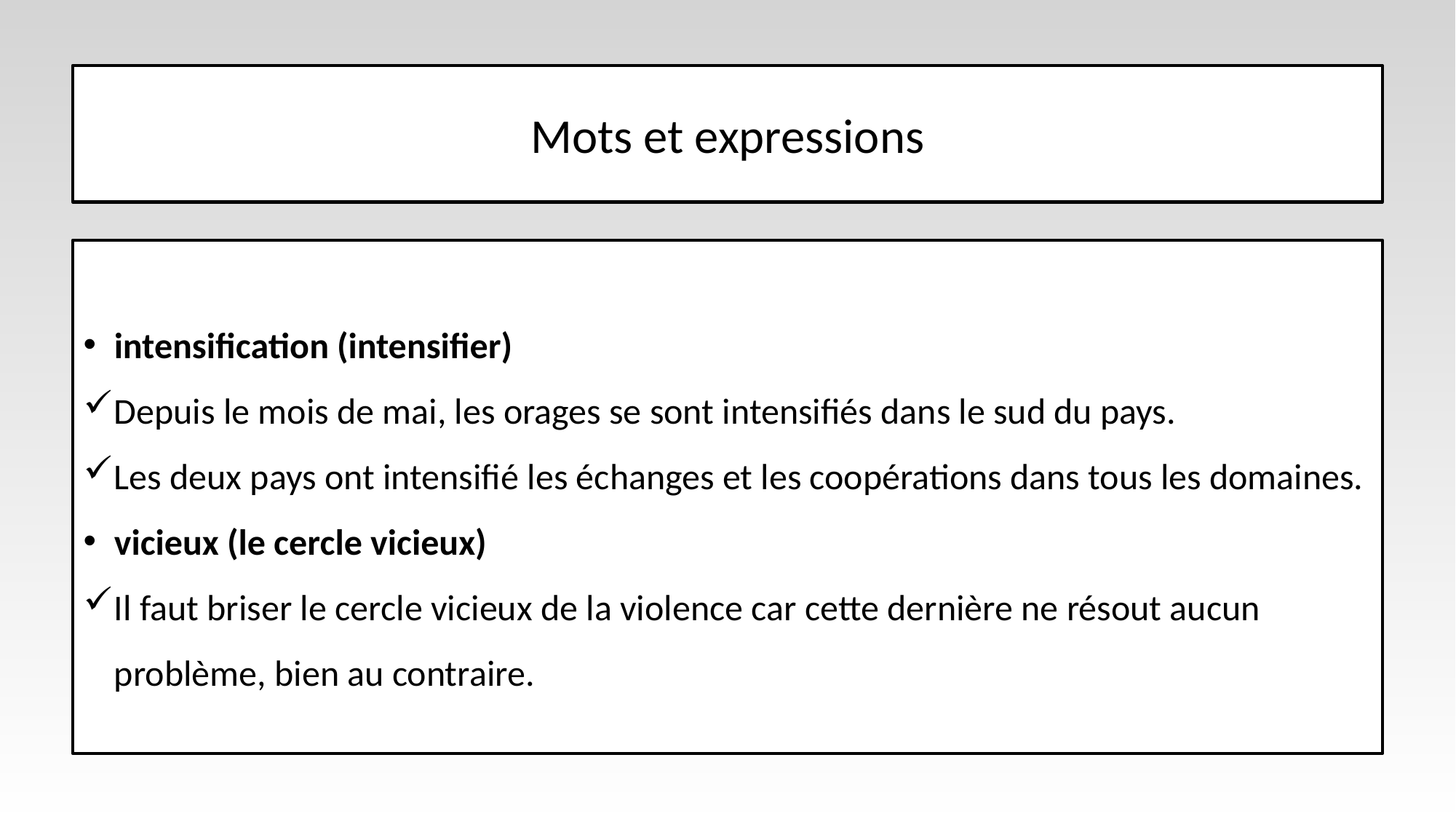

# Mots et expressions
intensification (intensifier)
Depuis le mois de mai, les orages se sont intensifiés dans le sud du pays.
Les deux pays ont intensifié les échanges et les coopérations dans tous les domaines.
vicieux (le cercle vicieux)
Il faut briser le cercle vicieux de la violence car cette dernière ne résout aucun problème, bien au contraire.